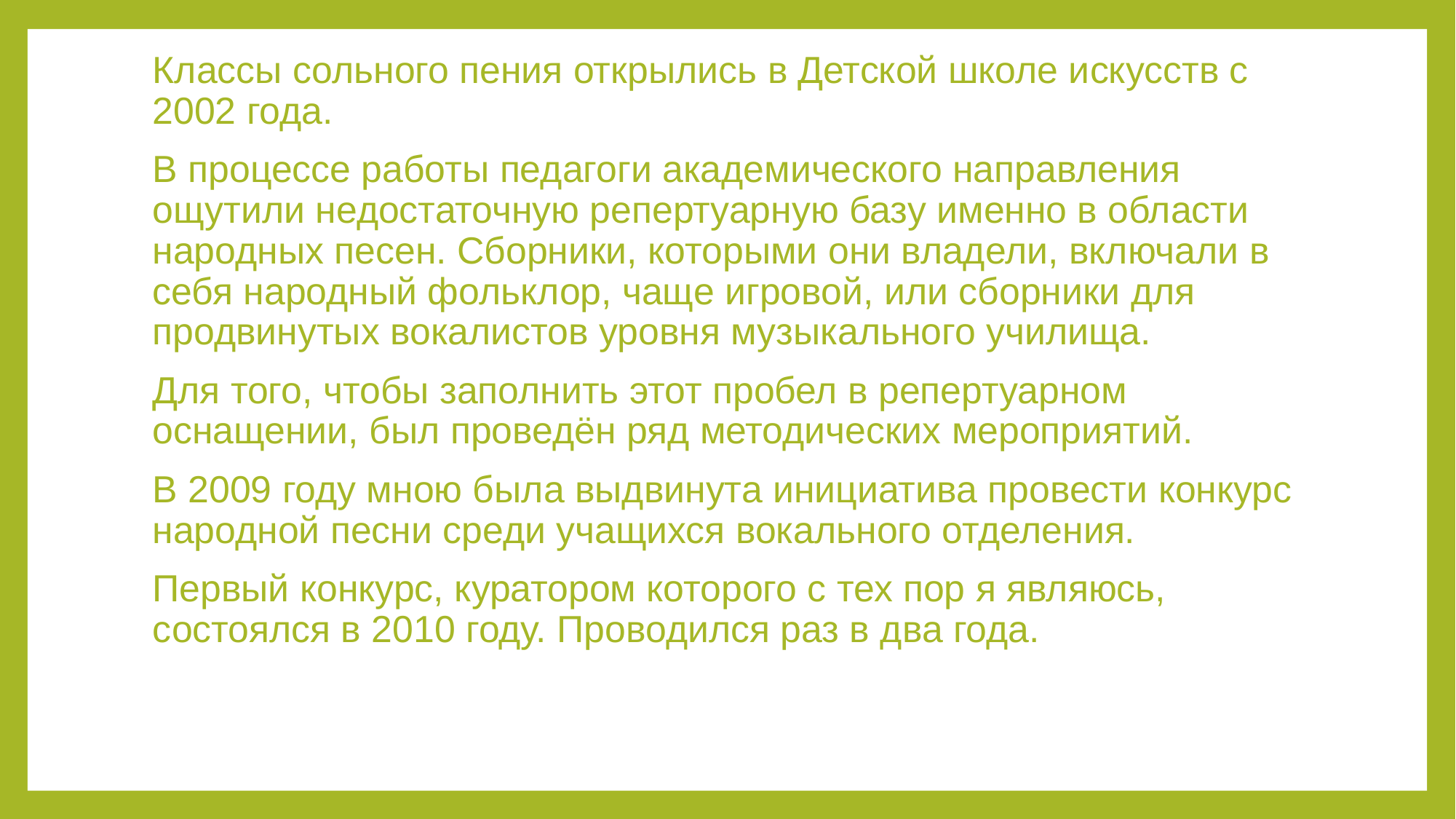

Классы сольного пения открылись в Детской школе искусств с 2002 года.
В процессе работы педагоги академического направления ощутили недостаточную репертуарную базу именно в области народных песен. Сборники, которыми они владели, включали в себя народный фольклор, чаще игровой, или сборники для продвинутых вокалистов уровня музыкального училища.
Для того, чтобы заполнить этот пробел в репертуарном оснащении, был проведён ряд методических мероприятий.
В 2009 году мною была выдвинута инициатива провести конкурс народной песни среди учащихся вокального отделения.
Первый конкурс, куратором которого с тех пор я являюсь, состоялся в 2010 году. Проводился раз в два года.